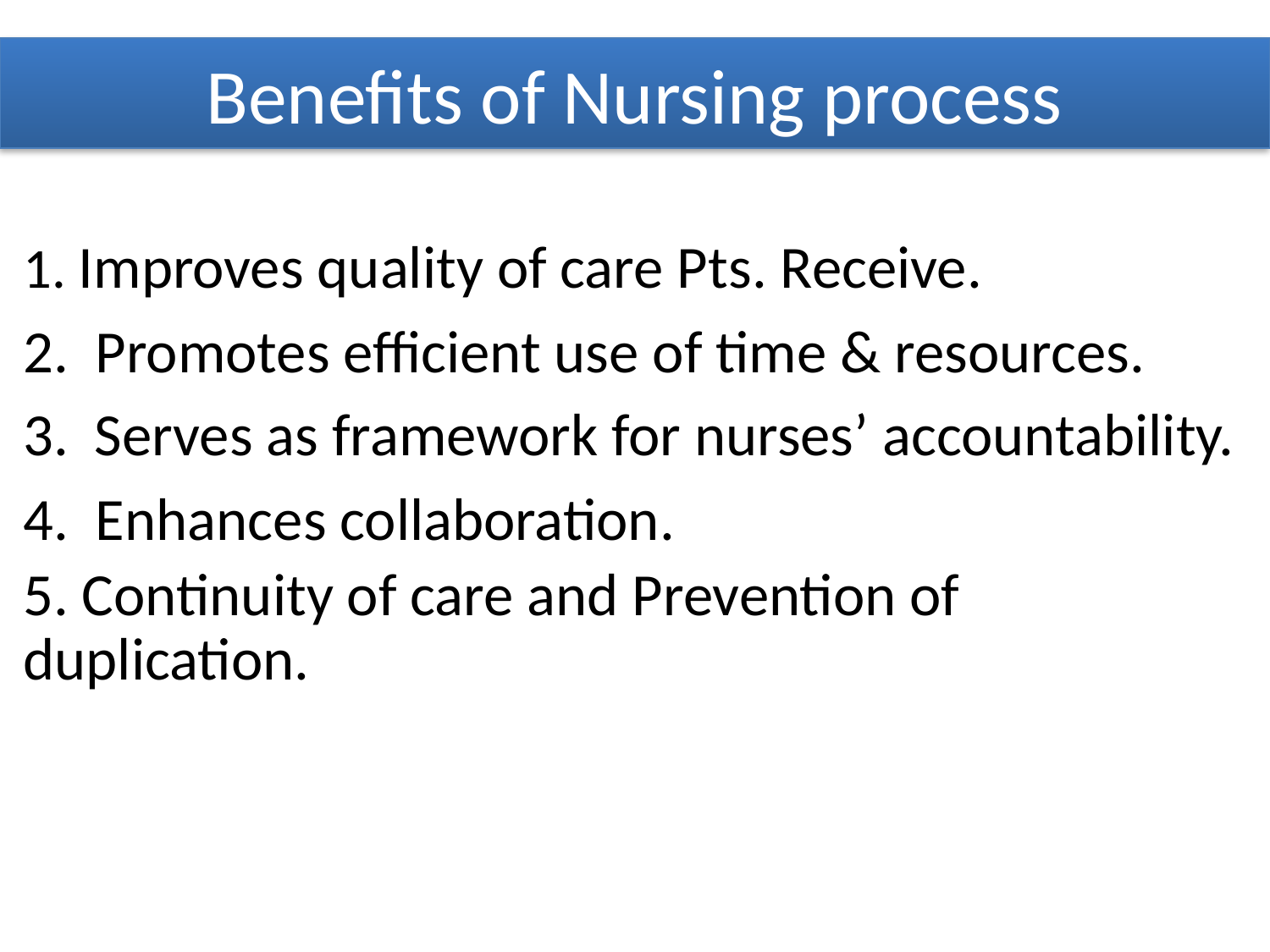

# Benefits of Nursing process
1. Improves quality of care Pts. Receive.
2.  Promotes efficient use of time & resources.
Serves as framework for nurses’ accountability.
4.  Enhances collaboration.
5. Continuity of care and Prevention of duplication.